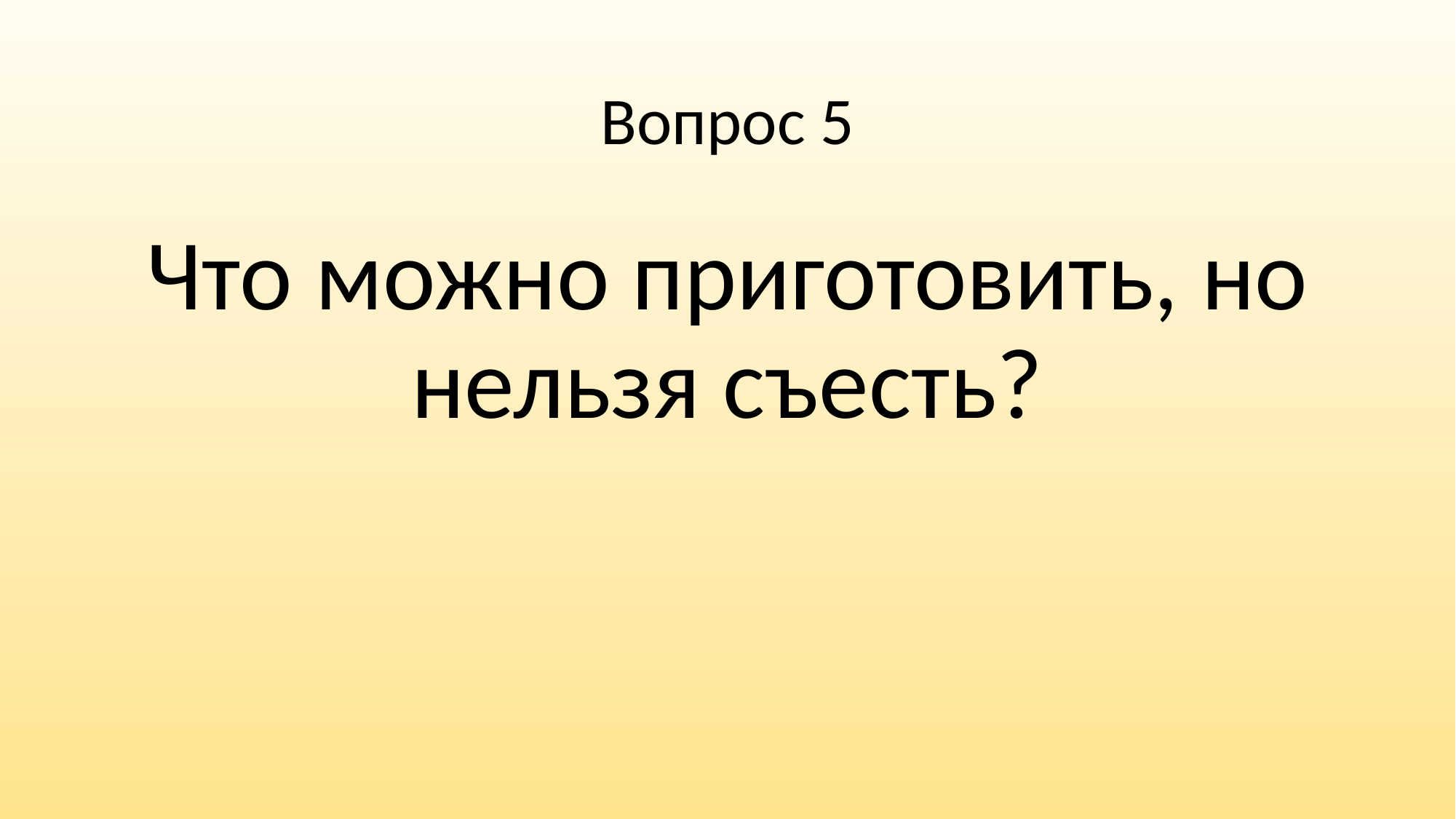

# Вопрос 5
Что можно приготовить, но нельзя съесть?